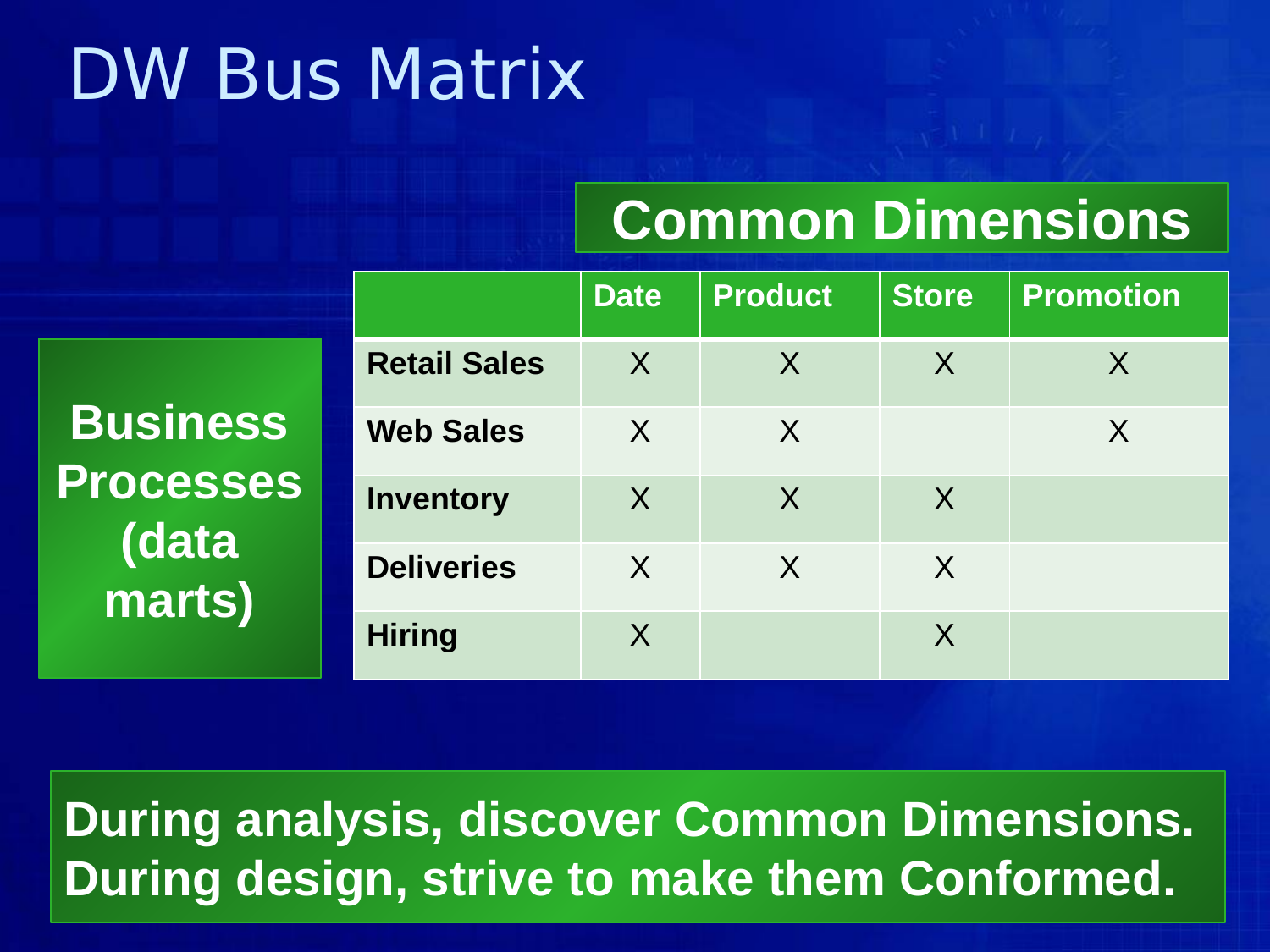

# DW Bus Matrix
Common Dimensions
|  | Date | Product | Store | Promotion |
| --- | --- | --- | --- | --- |
| Retail Sales | X | X | X | X |
| Web Sales | X | X |  | X |
| Inventory | X | X | X |  |
| Deliveries | X | X | X |  |
| Hiring | X |  | X |  |
Business
Processes
(data
marts)
During analysis, discover Common Dimensions.
During design, strive to make them Conformed.